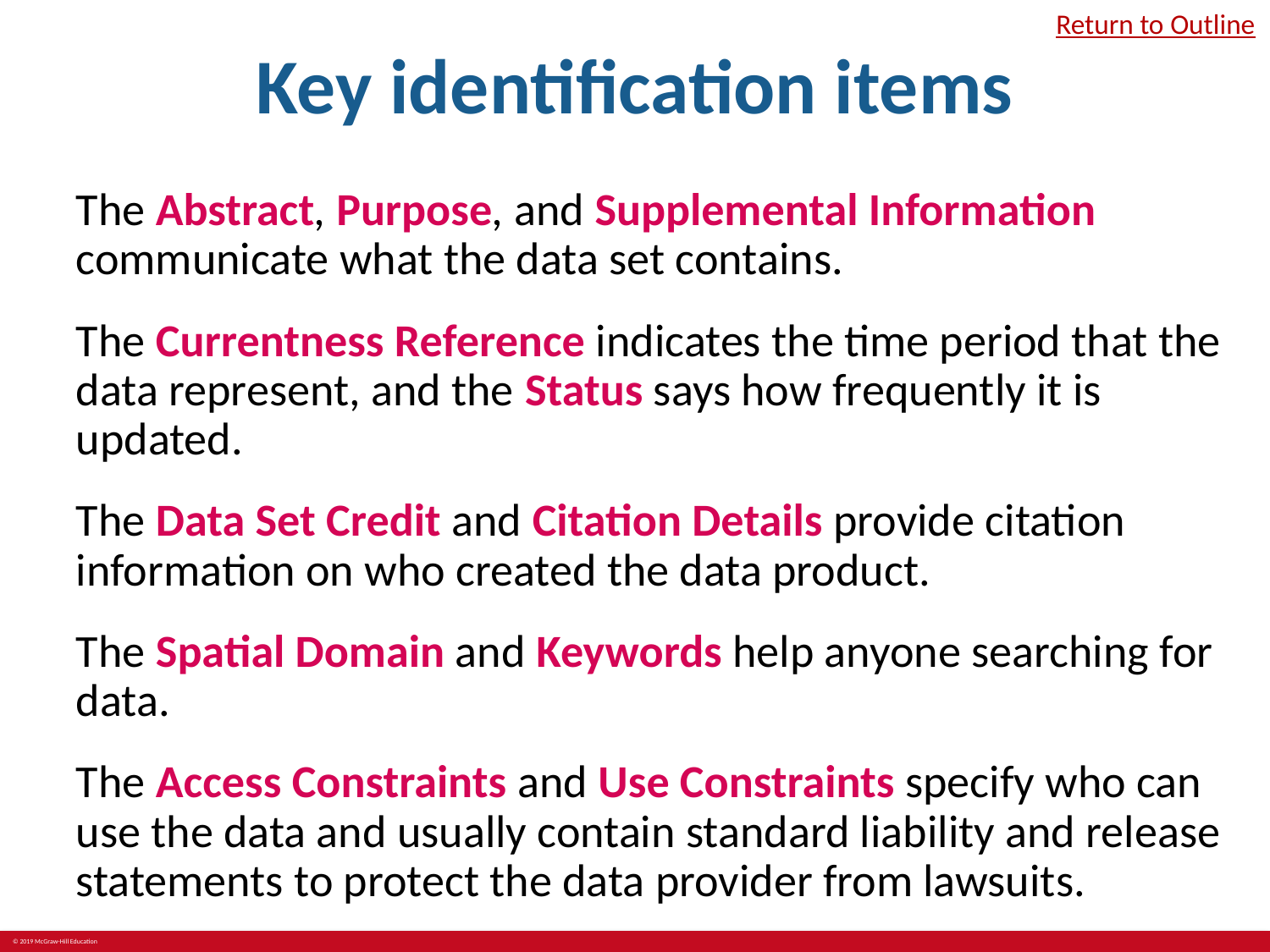

# Key identification items
Return to Outline
The Abstract, Purpose, and Supplemental Information communicate what the data set contains.
The Currentness Reference indicates the time period that the data represent, and the Status says how frequently it is updated.
The Data Set Credit and Citation Details provide citation information on who created the data product.
The Spatial Domain and Keywords help anyone searching for data.
The Access Constraints and Use Constraints specify who can use the data and usually contain standard liability and release statements to protect the data provider from lawsuits.